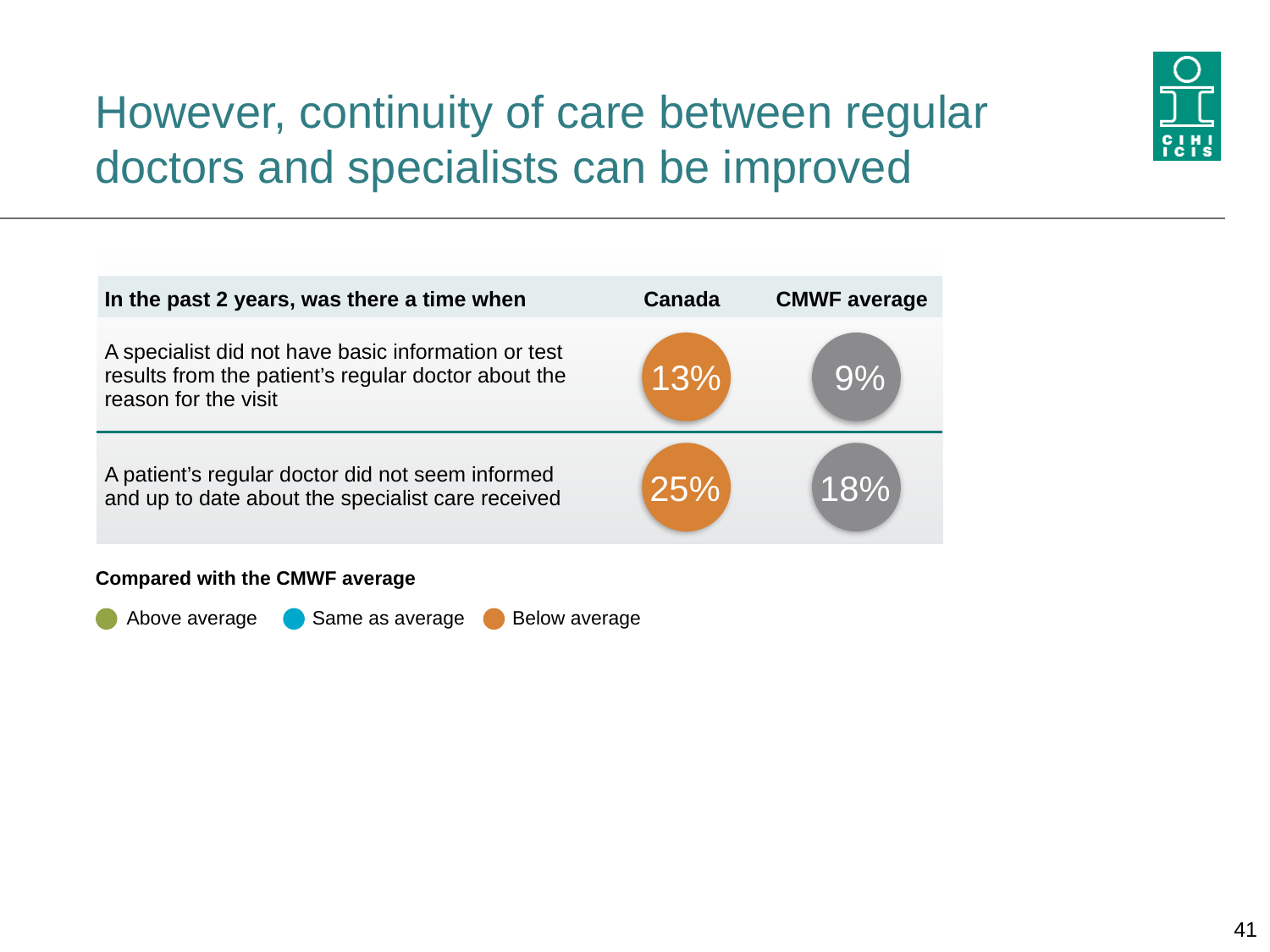

# However, continuity of care between regular doctors and specialists can be improved

| In the past 2 years, was there a time when | Canada | CMWF average |
| --- | --- | --- |
| A specialist did not have basic information or test results from the patient’s regular doctor about the reason for the visit |  |  |
| A patient’s regular doctor did not seem informed and up to date about the specialist care received |  |  |

13%

9%

25%

18%
Compared with the CMWF average
Above average

Same as average

Below average

41